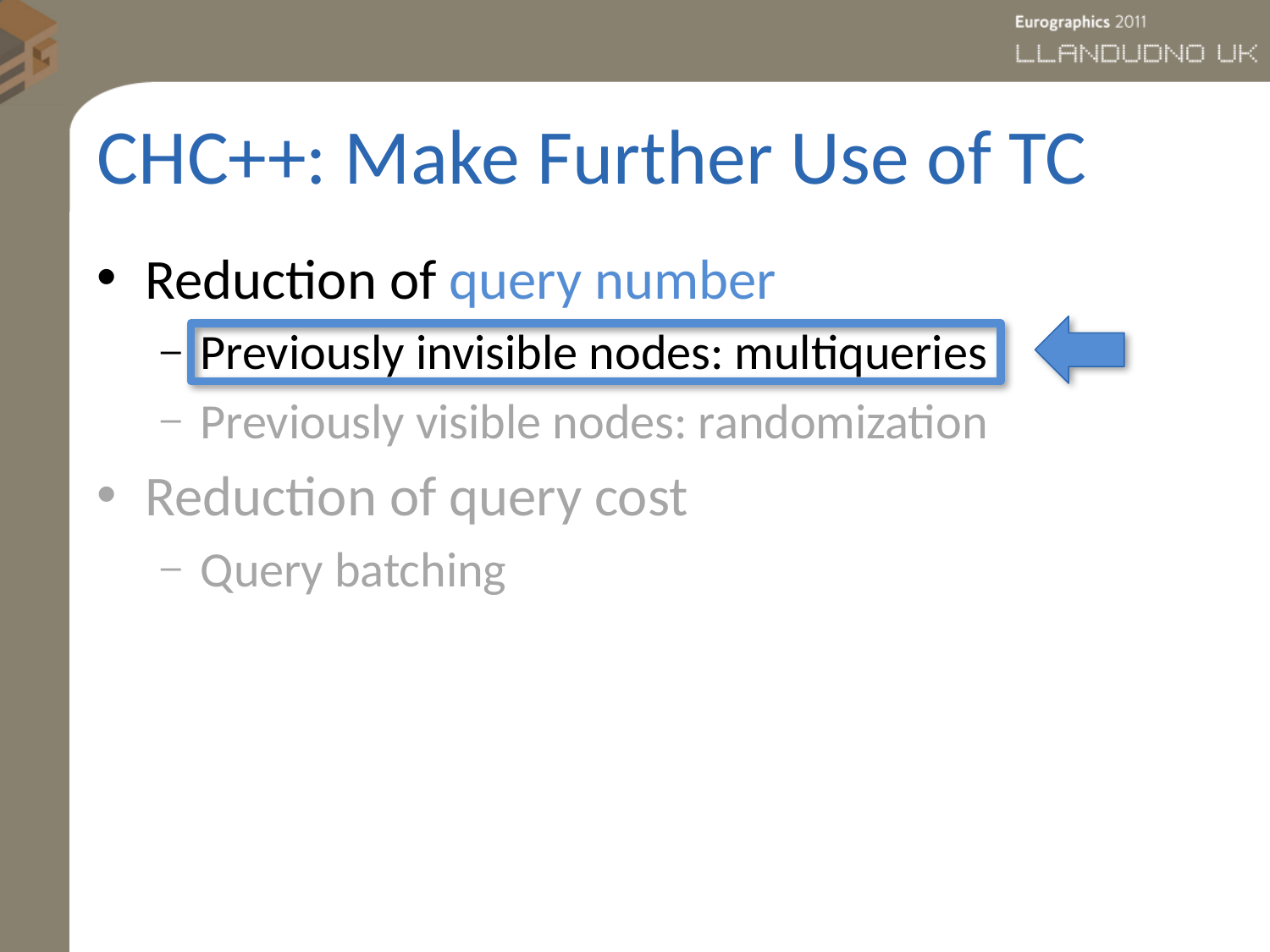

# CHC++: Make Further Use of TC
Reduction of query number
Previously invisible nodes: multiqueries
Previously visible nodes: randomization
Reduction of query cost
Query batching